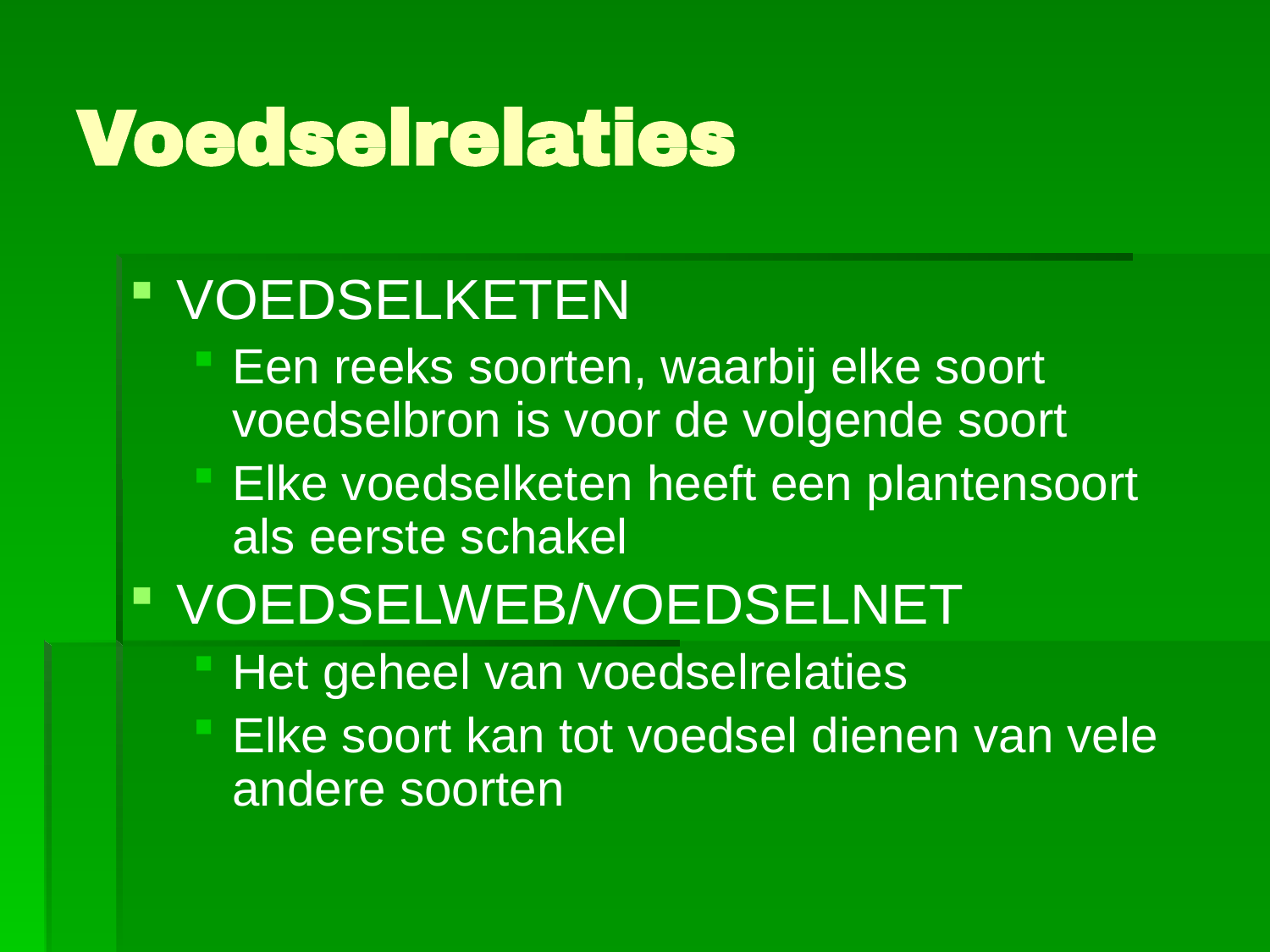

# Voedselrelaties
VOEDSELKETEN
Een reeks soorten, waarbij elke soort voedselbron is voor de volgende soort
Elke voedselketen heeft een plantensoort als eerste schakel
VOEDSELWEB/VOEDSELNET
Het geheel van voedselrelaties
Elke soort kan tot voedsel dienen van vele andere soorten